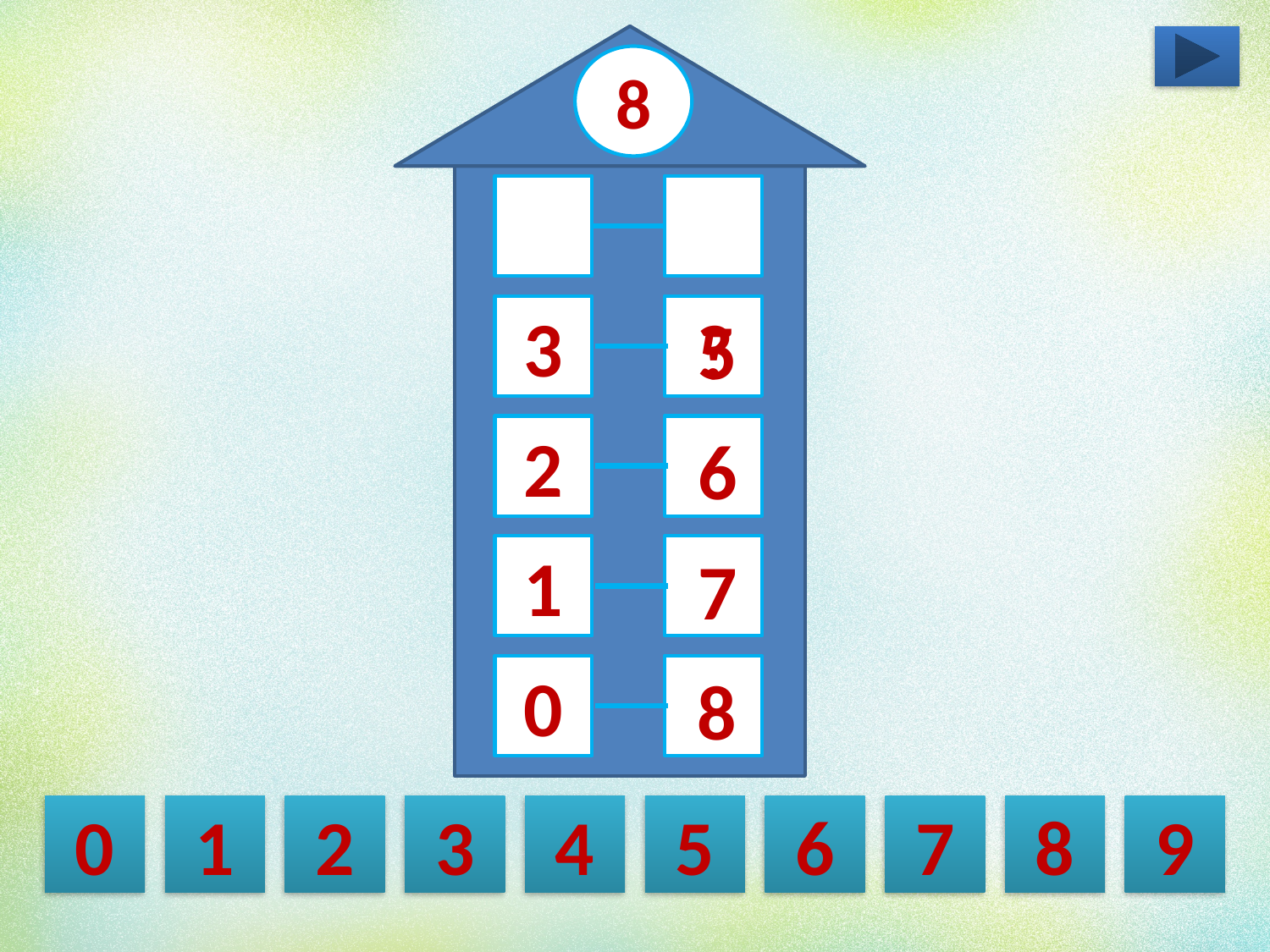

8

3

5
?
2

6
1

7
0

8
0
1
2
3
4
5
6
7
8
9